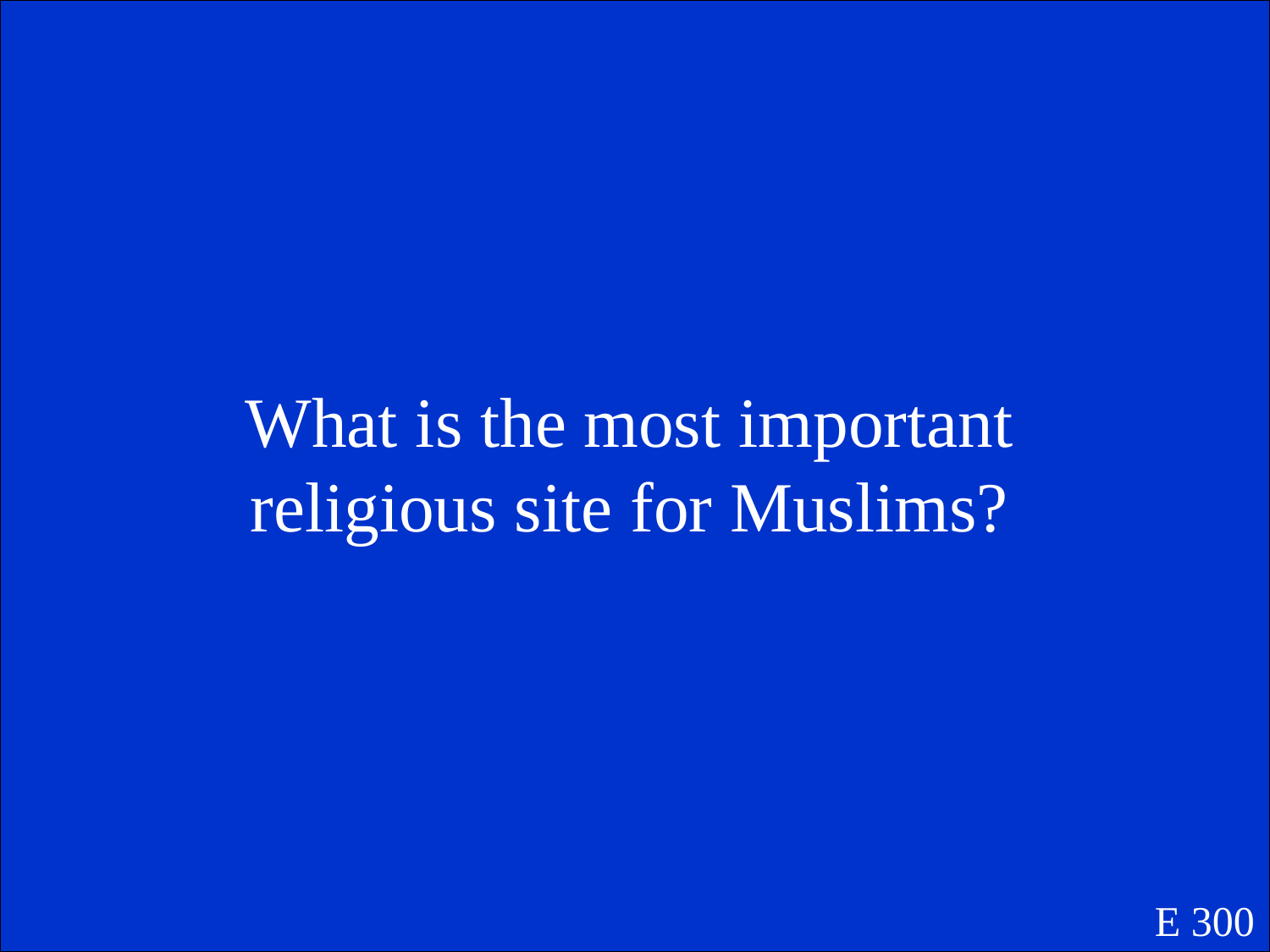

What is the most important religious site for Muslims?
E 300